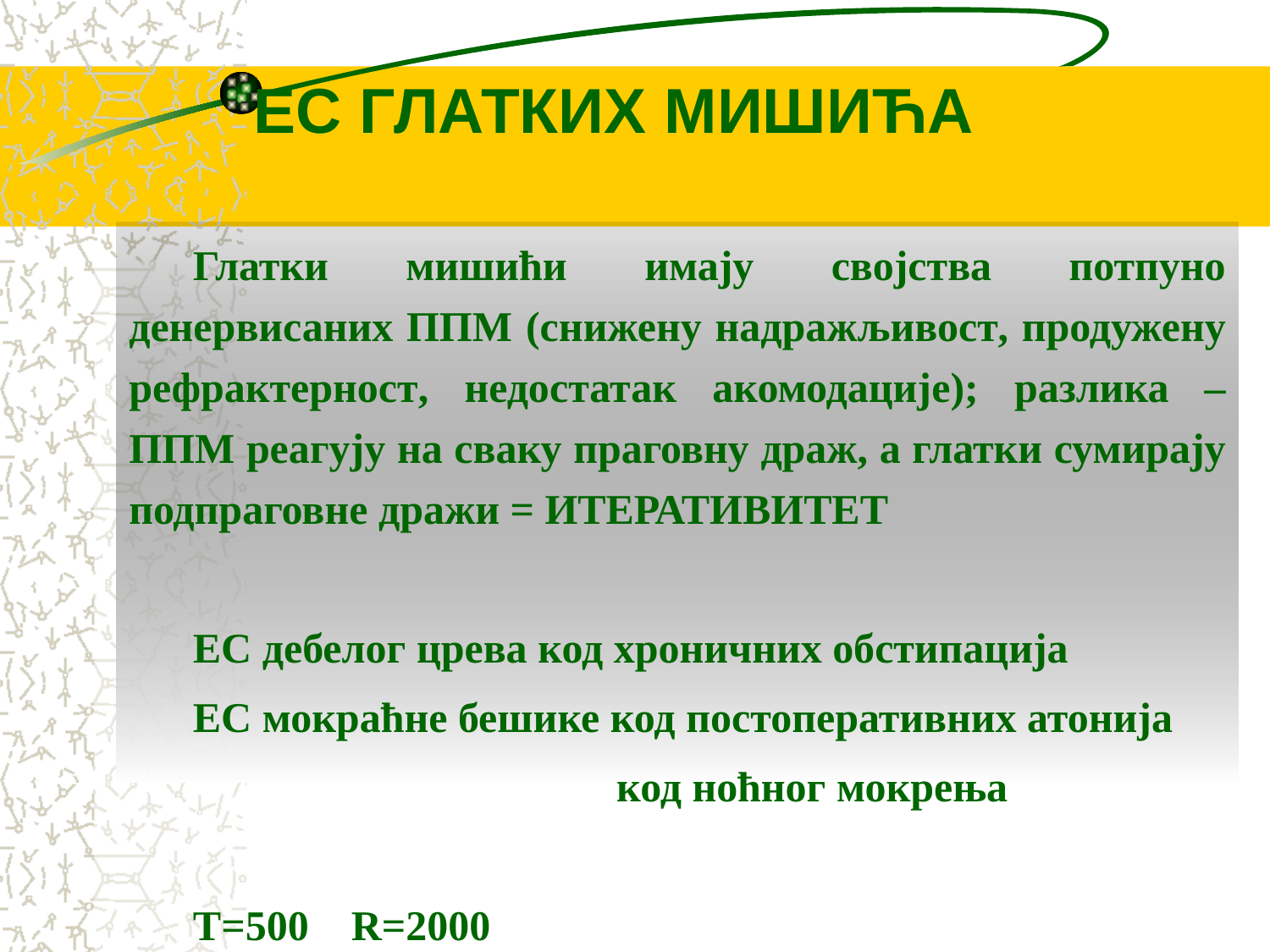

ЕС ГЛАТКИХ МИШИЋА
Глатки мишићи имају својства потпуно денервисаних ППМ (снижену надражљивост, продужену рефрактерност, недостатак акомодације); разлика – ППМ реагују на сваку праговну драж, а глатки сумирају подпраговне дражи = ИТЕРАТИВИТЕТ

ЕС дебелог црева код хроничних обстипација
ЕС мокраћне бешике код постоперативних атонија
                                        код ноћног мокрења

Т=500    R=2000